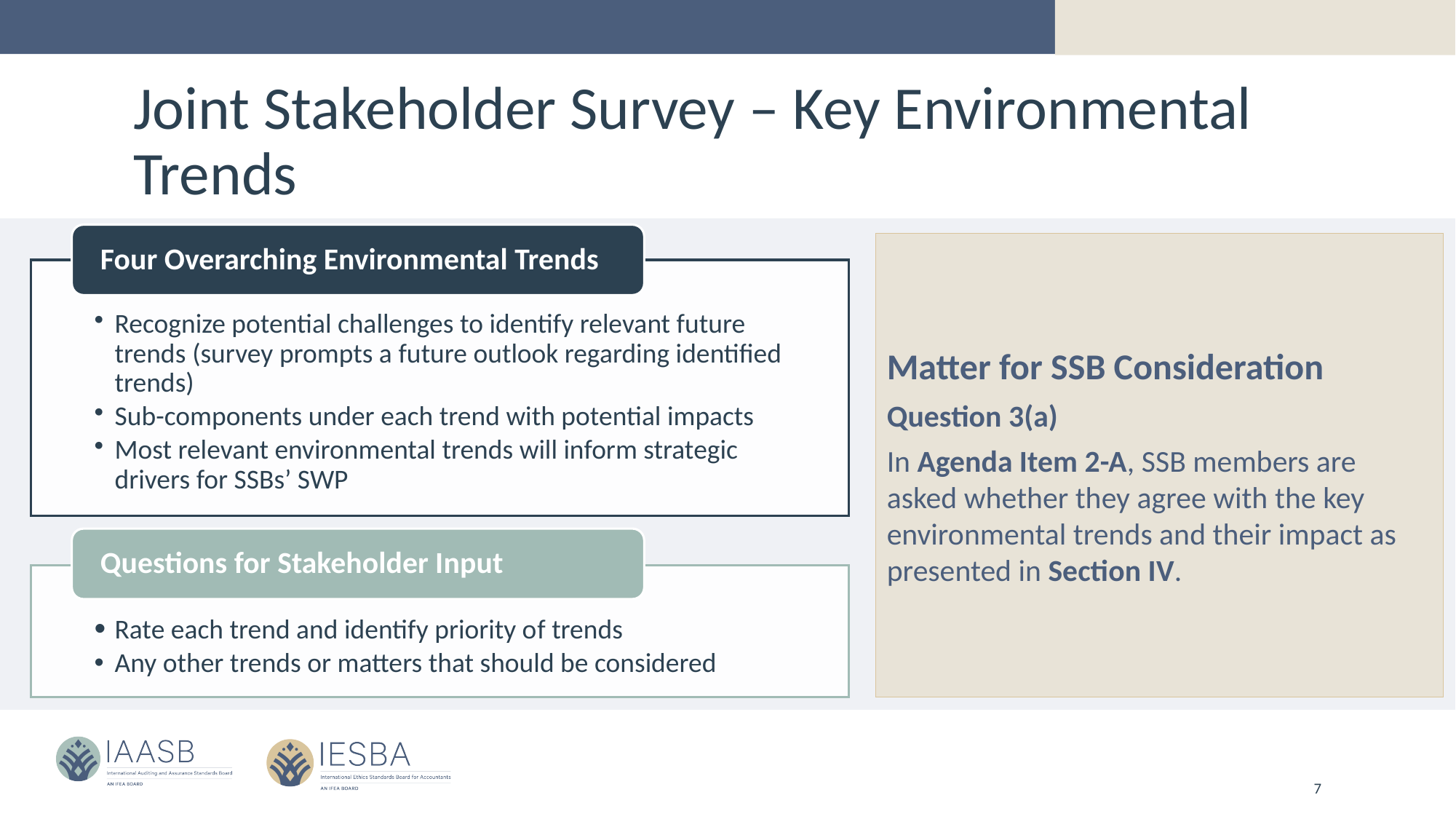

# Joint Stakeholder Survey – Key Environmental Trends
Recognize potential challenges to identify relevant future trends (survey prompts a future outlook regarding identified trends)
Sub-components under each trend with potential impacts
Most relevant environmental trends will inform strategic drivers for SSBs’ SWP
Four Overarching Environmental Trends
Rate each trend and identify priority of trends
Any other trends or matters that should be considered
Questions for Stakeholder Input
Matter for SSB Consideration
Question 3(a)
In Agenda Item 2-A, SSB members are asked whether they agree with the key environmental trends and their impact as presented in Section IV.
7